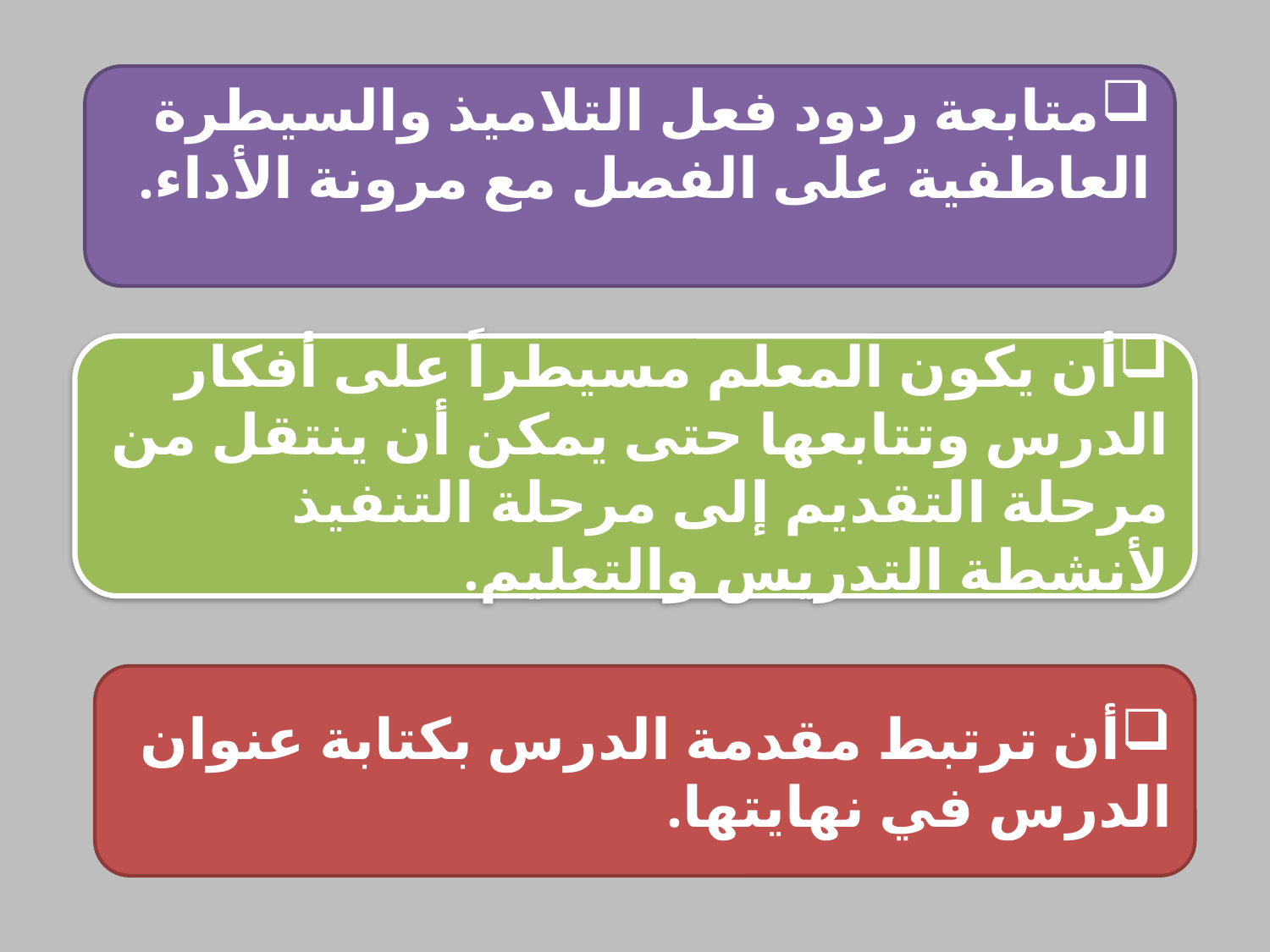

متابعة ردود فعل التلاميذ والسيطرة العاطفية على الفصل مع مرونة الأداء.

أن يكون المعلم مسيطراً على أفكار الدرس وتتابعها حتى يمكن أن ينتقل من مرحلة التقديم إلى مرحلة التنفيذ لأنشطة التدريس والتعليم.

أن ترتبط مقدمة الدرس بكتابة عنوان الدرس في نهايتها.